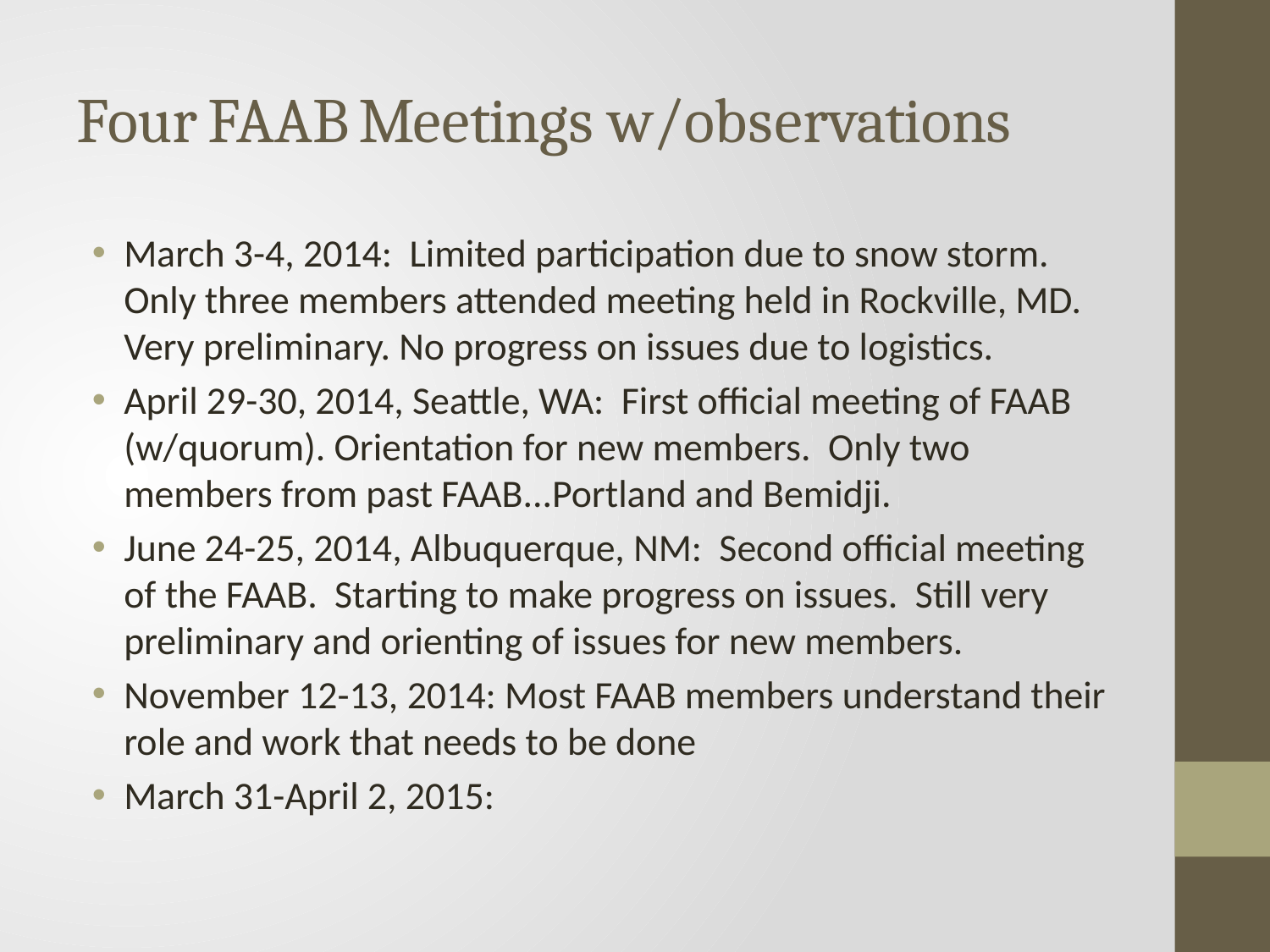

# Four FAAB Meetings w/observations
March 3-4, 2014:  Limited participation due to snow storm.  Only three members attended meeting held in Rockville, MD.  Very preliminary. No progress on issues due to logistics.
April 29-30, 2014, Seattle, WA:  First official meeting of FAAB (w/quorum). Orientation for new members.  Only two members from past FAAB...Portland and Bemidji.
June 24-25, 2014, Albuquerque, NM:  Second official meeting of the FAAB.  Starting to make progress on issues.  Still very preliminary and orienting of issues for new members.
November 12-13, 2014: Most FAAB members understand their role and work that needs to be done
March 31-April 2, 2015: